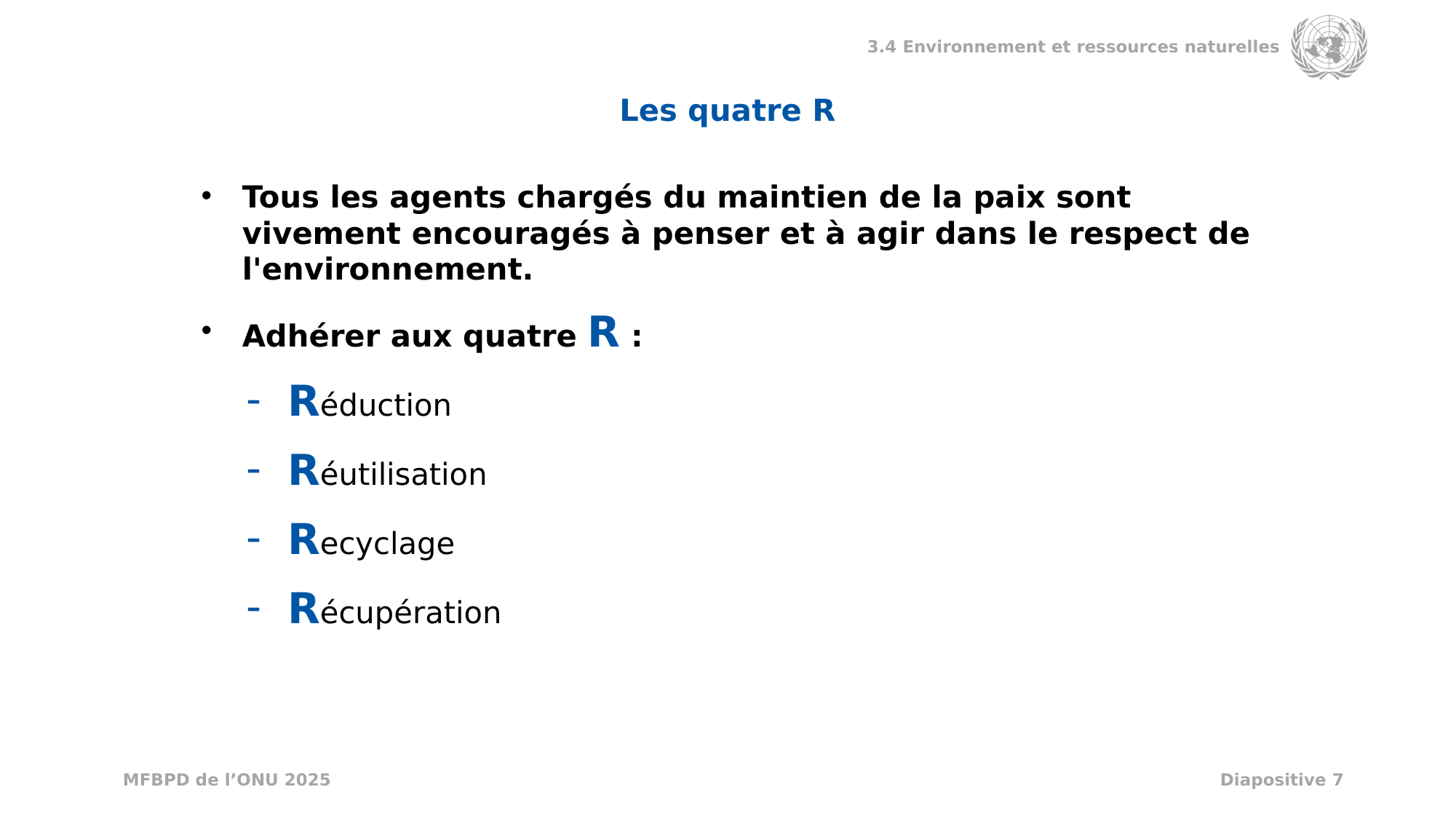

Les quatre R
Tous les agents chargés du maintien de la paix sont vivement encouragés à penser et à agir dans le respect de l'environnement.
Adhérer aux quatre R :
Réduction
Réutilisation
Recyclage
Récupération